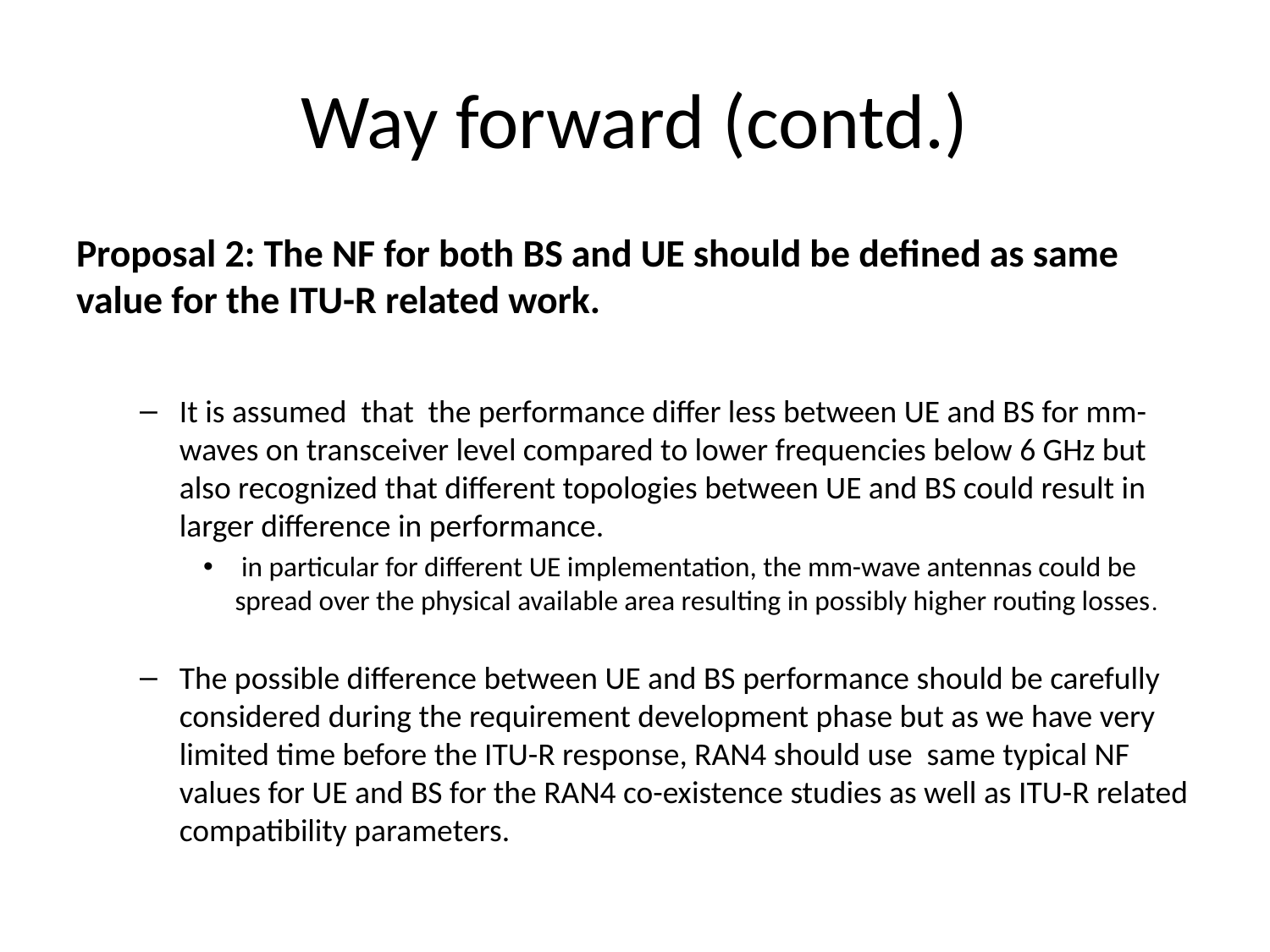

# Way forward (contd.)
Proposal 2: The NF for both BS and UE should be defined as same value for the ITU-R related work.

It is assumed  that  the performance differ less between UE and BS for mm-waves on transceiver level compared to lower frequencies below 6 GHz but also recognized that different topologies between UE and BS could result in larger difference in performance.
 in particular for different UE implementation, the mm-wave antennas could be spread over the physical available area resulting in possibly higher routing losses.

The possible difference between UE and BS performance should be carefully considered during the requirement development phase but as we have very limited time before the ITU-R response, RAN4 should use  same typical NF values for UE and BS for the RAN4 co-existence studies as well as ITU-R related compatibility parameters.